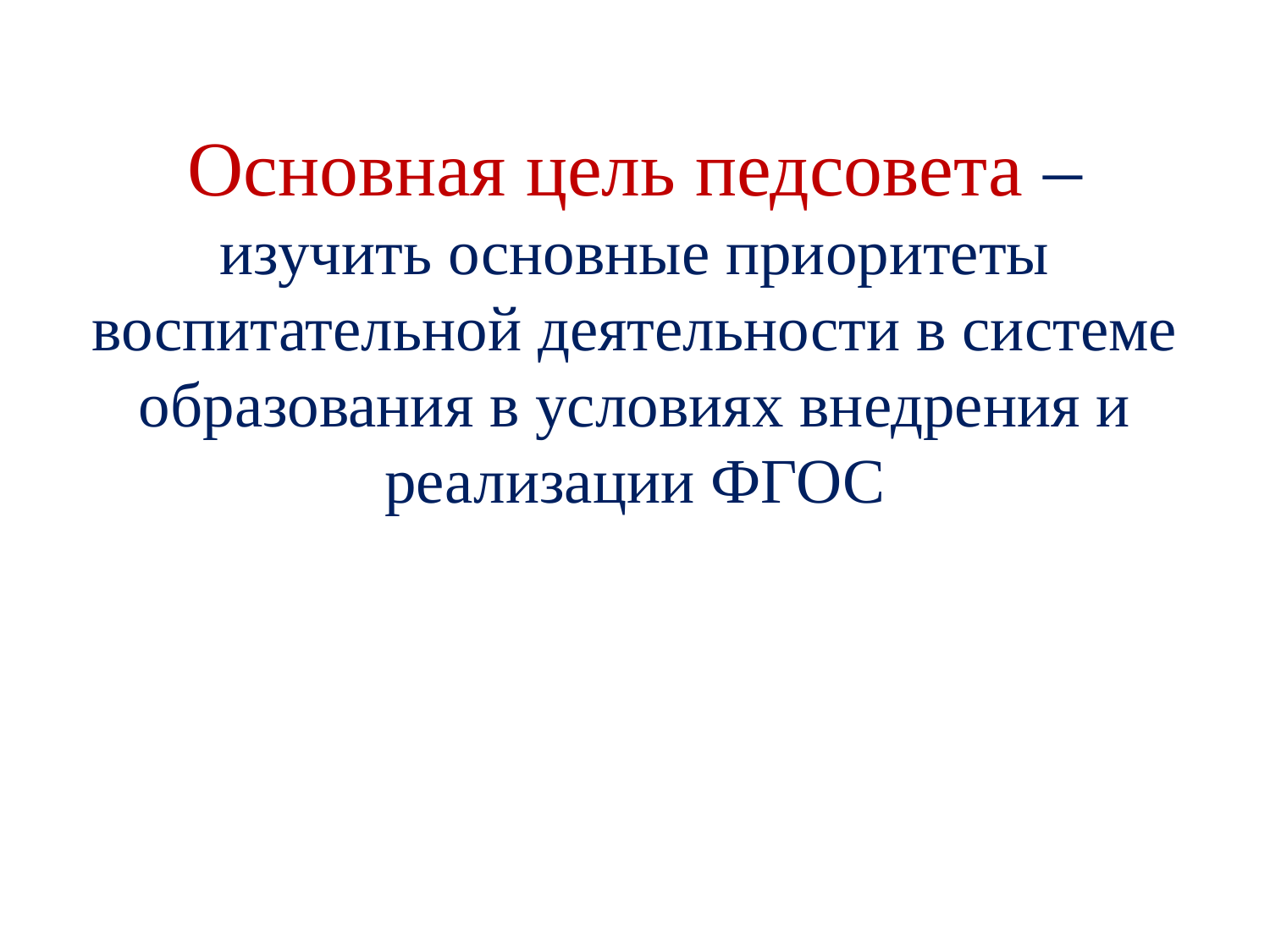

# Основная цель педсовета – изучить основные приоритеты воспитательной деятельности в системе образования в условиях внедрения и реализации ФГОС